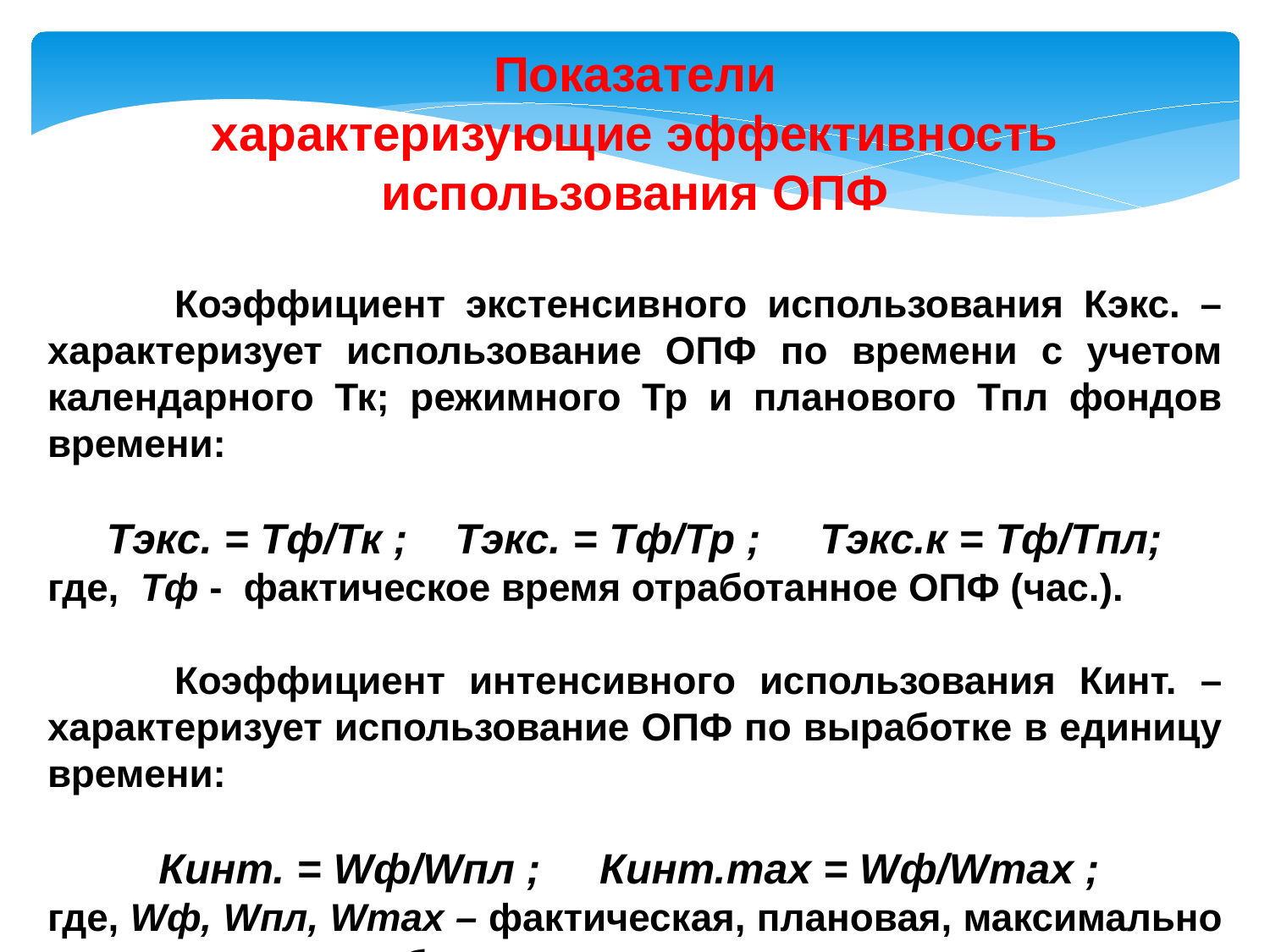

Показатели
характеризующие эффективность использования ОПФ

	Коэффициент экстенсивного использования Кэкс. –характеризует использование ОПФ по времени с учетом календарного Тк; режимного Тр и планового Тпл фондов времени:

Тэкс. = Тф/Тк ;    Тэкс. = Тф/Тр ;     Тэкс.к = Тф/Тпл;
где,  Тф -  фактическое время отработанное ОПФ (час.).

	Коэффициент интенсивного использования Кинт. – характеризует использование ОПФ по выработке в единицу времени:

Кинт. = Wф/Wпл ;     Кинт.max = Wф/Wmax ;
где, Wф, Wпл, Wmax – фактическая, плановая, максимально  возможная   выработка.